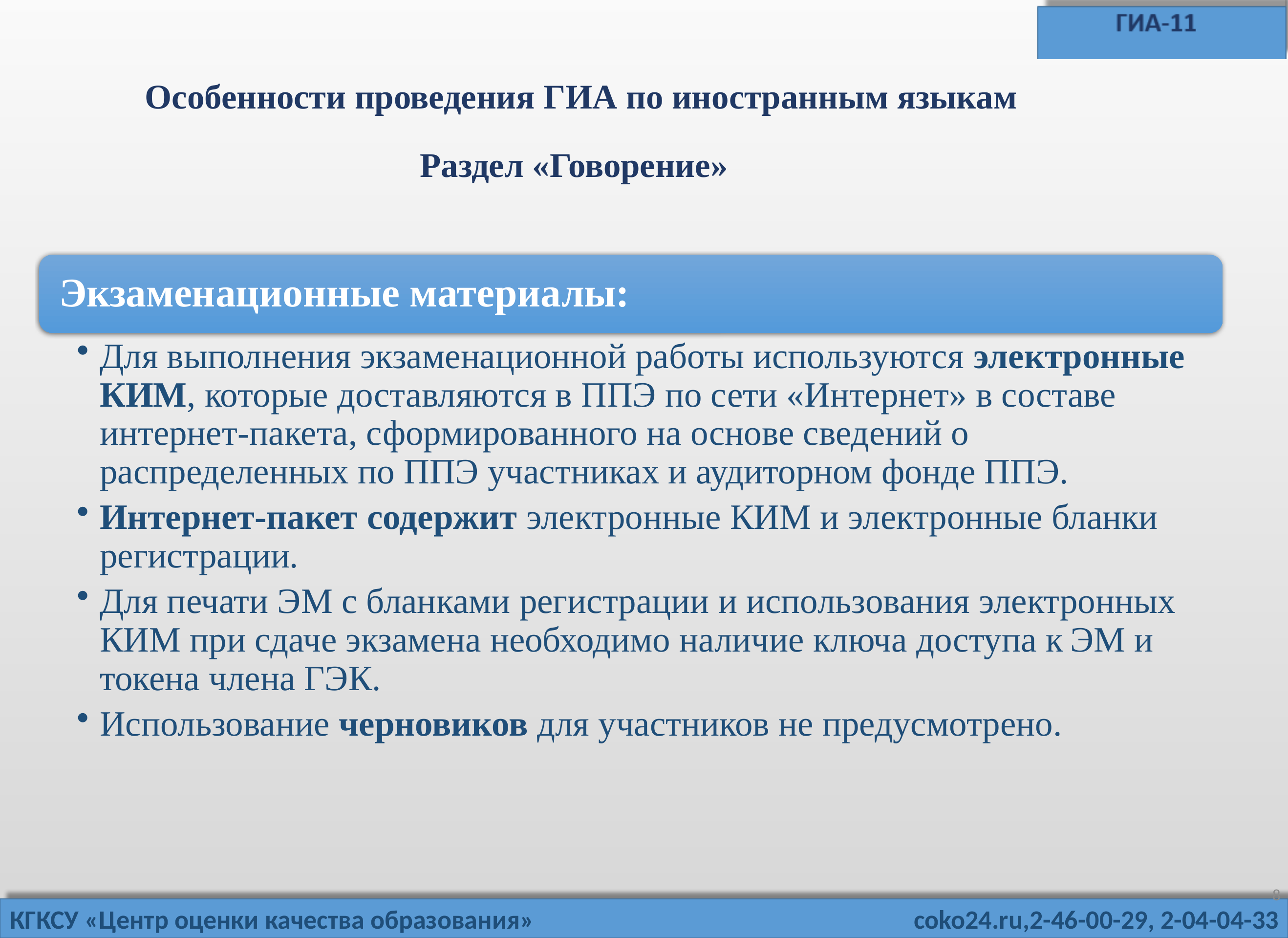

Особенности проведения ГИА по иностранным языкам
Раздел «Говорение»
Экзаменационные материалы:
Для выполнения экзаменационной работы используются электронные КИМ, которые доставляются в ППЭ по сети «Интернет» в составе интернет-пакета, сформированного на основе сведений о распределенных по ППЭ участниках и аудиторном фонде ППЭ.
Интернет-пакет содержит электронные КИМ и электронные бланки регистрации.
Для печати ЭМ с бланками регистрации и использования электронных КИМ при сдаче экзамена необходимо наличие ключа доступа к ЭМ и токена члена ГЭК.
Использование черновиков для участников не предусмотрено.
8